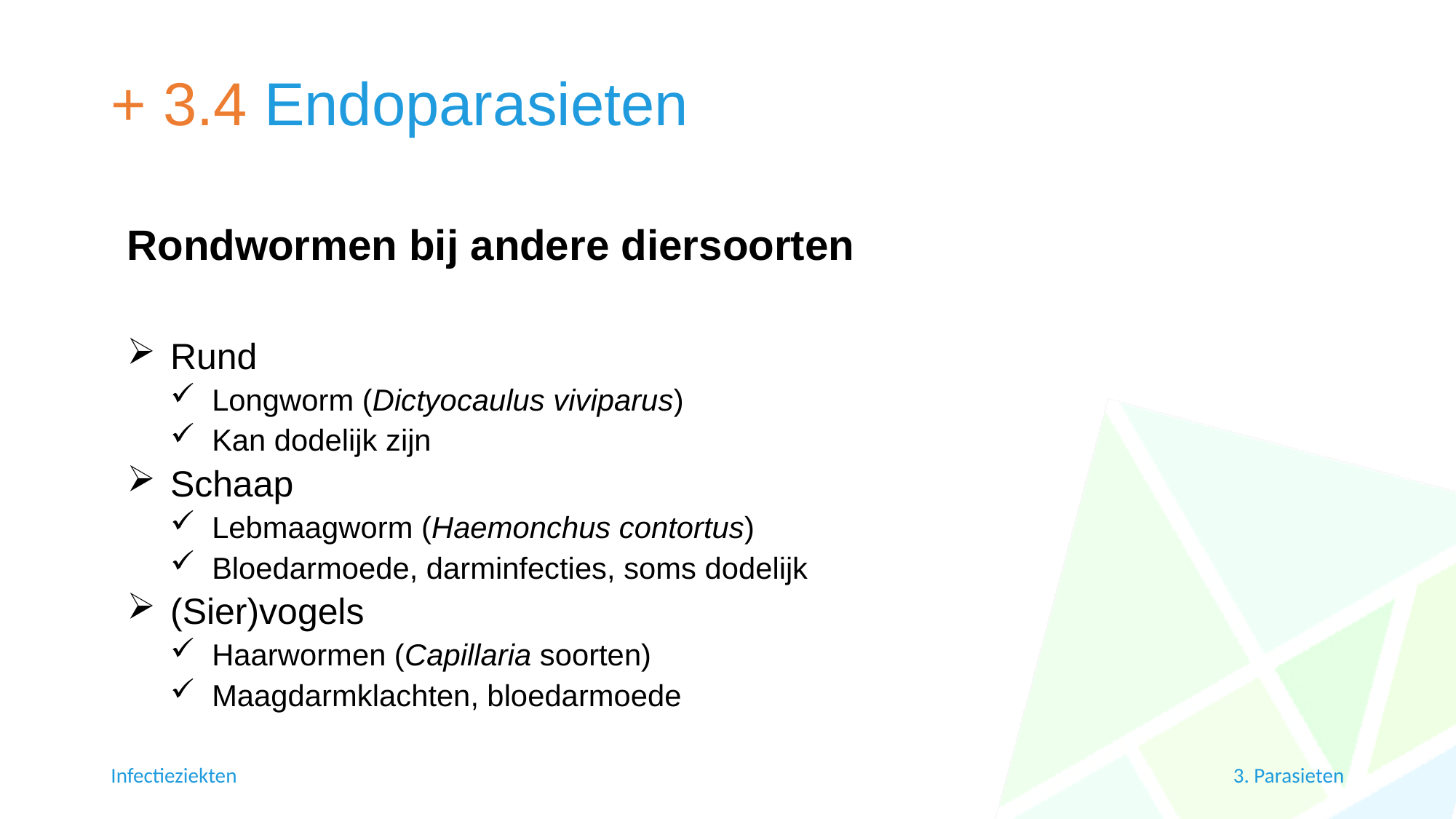

# + 3.4 Endoparasieten
Rondwormen bij andere diersoorten

Rund
Longworm (Dictyocaulus viviparus)
Kan dodelijk zijn
Schaap
Lebmaagworm (Haemonchus contortus)
Bloedarmoede, darminfecties, soms dodelijk
(Sier)vogels
Haarwormen (Capillaria soorten)
Maagdarmklachten, bloedarmoede

Infectieziekten
3. Parasieten